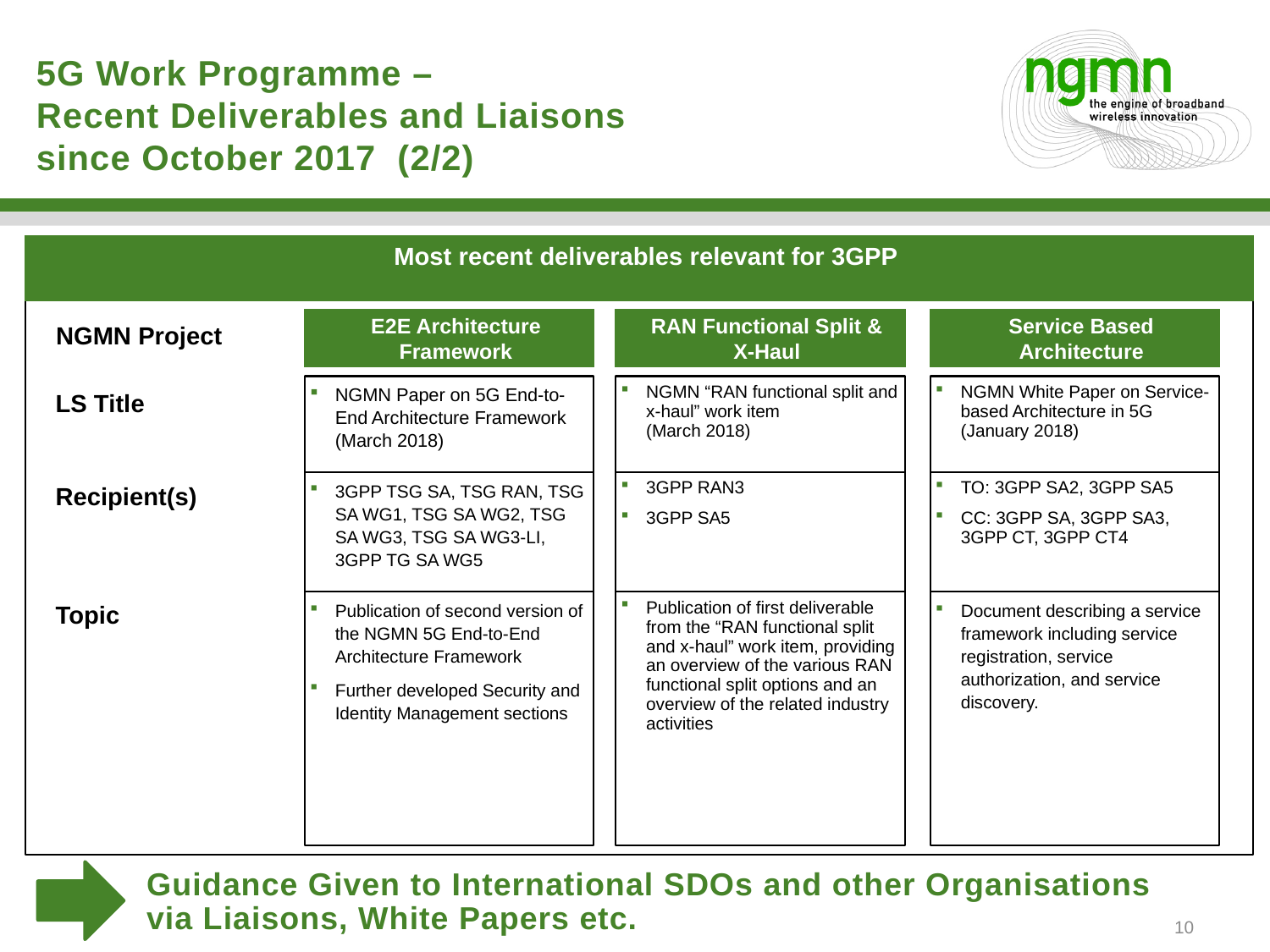

# 5G Work Programme – Recent Deliverables and Liaisons since October 2017  (2/2)
Most recent deliverables relevant for 3GPP

RAN Functional Split & X-Haul
E2E Architecture Framework
Service Based Architecture
NGMN Project
NGMN Paper on 5G End-to-End Architecture Framework (March 2018)
NGMN “RAN functional split and x-haul” work item
(March 2018)
NGMN White Paper on Service-based Architecture in 5G
(January 2018)
LS Title
3GPP TSG SA, TSG RAN, TSG SA WG1, TSG SA WG2, TSG SA WG3, TSG SA WG3-LI, 3GPP TG SA WG5
3GPP RAN3
3GPP SA5
TO: 3GPP SA2, 3GPP SA5
CC: 3GPP SA, 3GPP SA3, 3GPP CT, 3GPP CT4
Recipient(s)
Document describing a service framework including service registration, service authorization, and service discovery.
Publication of second version of the NGMN 5G End-to-End Architecture Framework
Further developed Security and Identity Management sections
Publication of first deliverable from the “RAN functional split and x-haul” work item, providing an overview of the various RAN functional split options and an overview of the related industry activities
Topic
Guidance Given to International SDOs and other Organisations via Liaisons, White Papers etc.

10